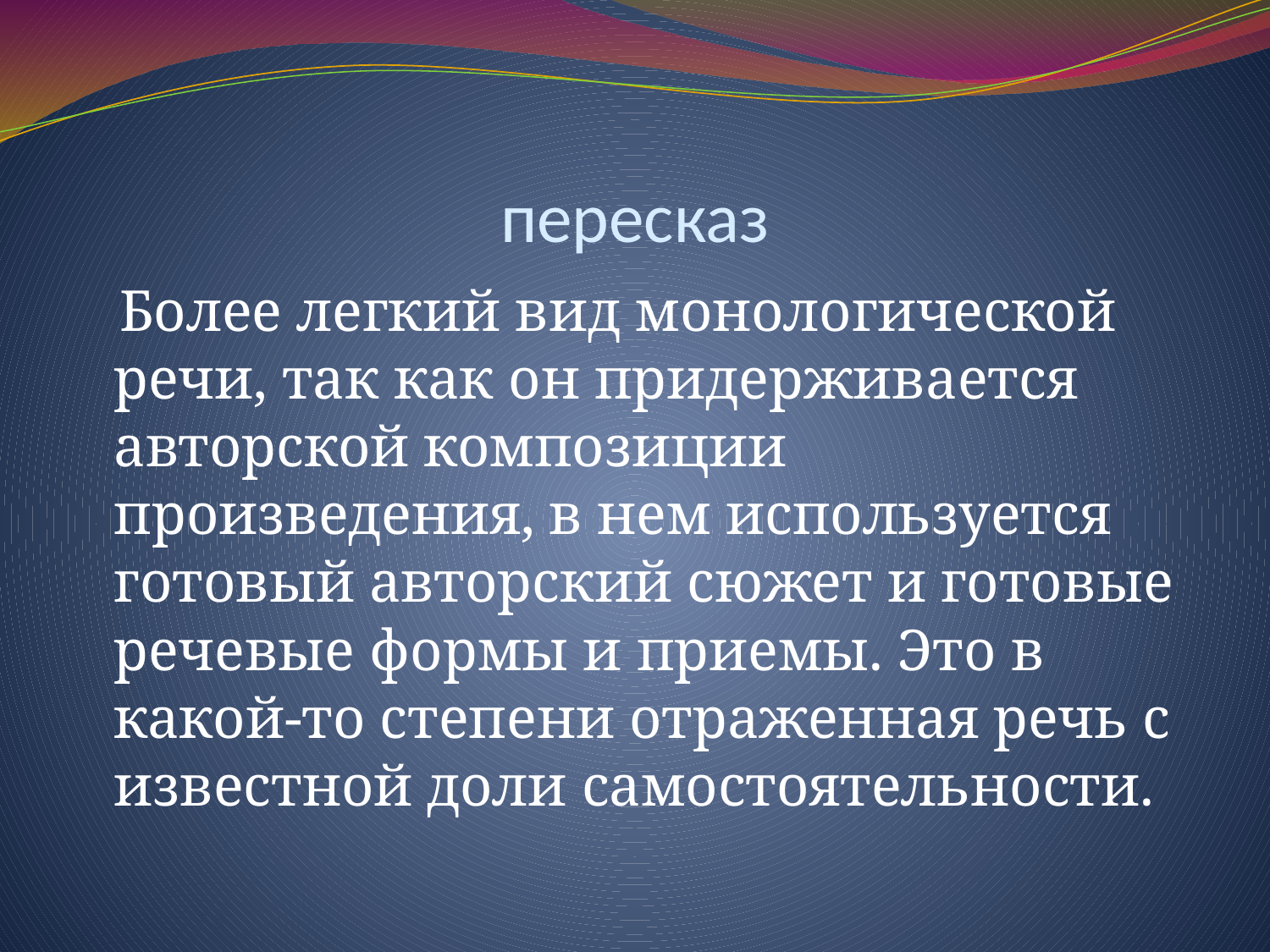

# пересказ
   Более легкий вид монологической речи, так как он придерживается авторской композиции произведения, в нем используется готовый авторский сюжет и готовые речевые формы и приемы. Это в какой-то степени отраженная речь с известной доли самостоятельности.